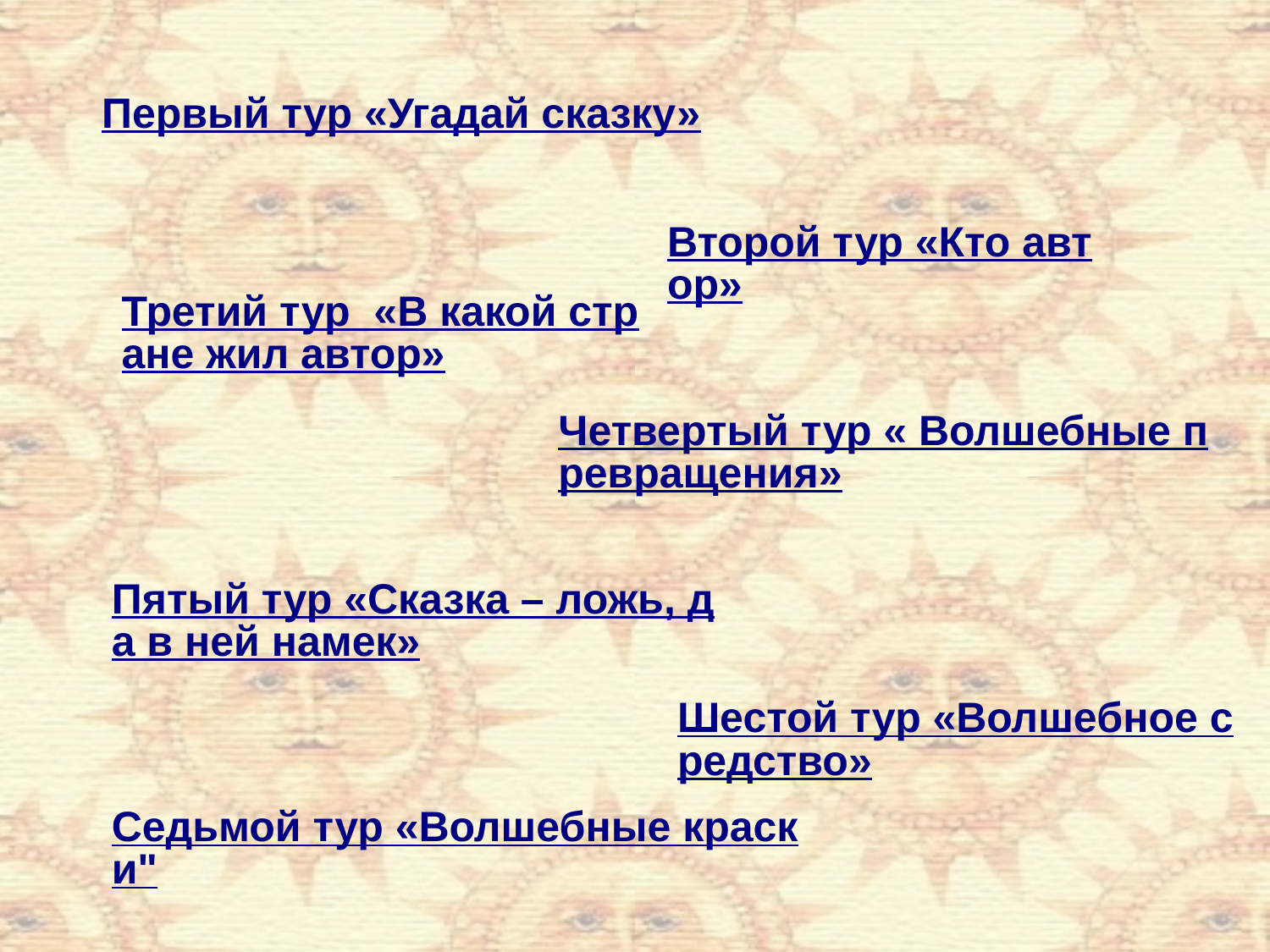

Первый тур «Угадай сказку»
Второй тур «Кто автор»
Третий тур  «В какой стране жил автор»
Четвертый тур « Волшебные превращения»
Пятый тур «Сказка – ложь, да в ней намек»
Шестой тур «Волшебное средство»
Седьмой тур «Волшебные краски"